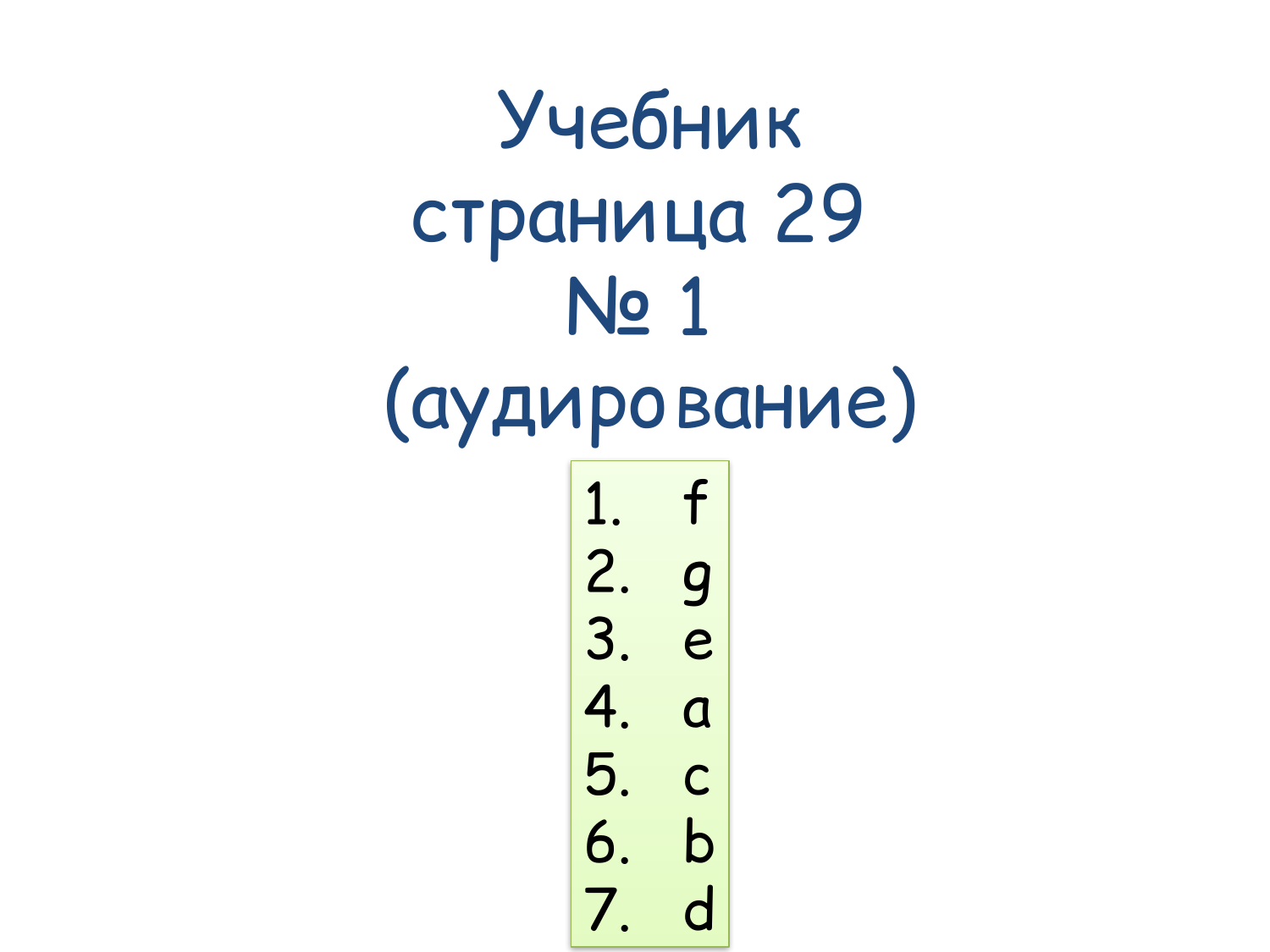

# Учебник страница 29 № 1 (аудирование)
   f
   g
   e
   a
   c
   b
   d